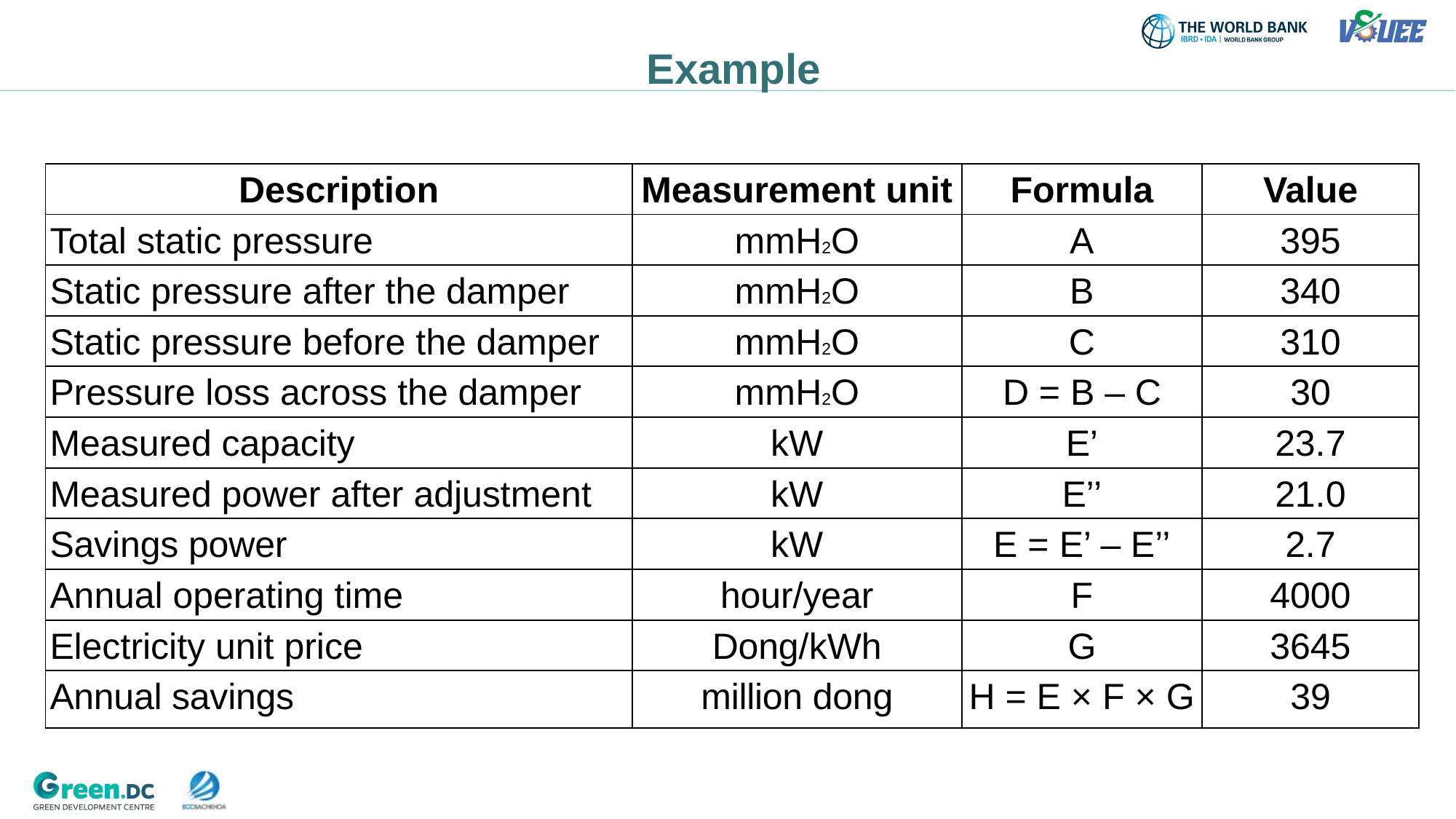

Example
| Description | Measurement unit | Formula | Value |
| --- | --- | --- | --- |
| Total static pressure | mmH2O | A | 395 |
| Static pressure after the damper | mmH2O | B | 340 |
| Static pressure before the damper | mmH2O | C | 310 |
| Pressure loss across the damper | mmH2O | D = B – C | 30 |
| Measured capacity | kW | E’ | 23.7 |
| Measured power after adjustment | kW | E’’ | 21.0 |
| Savings power | kW | E = E’ – E’’ | 2.7 |
| Annual operating time | hour/year | F | 4000 |
| Electricity unit price | Dong/kWh | G | 3645 |
| Annual savings | million dong | H = E × F × G | 39 |
24